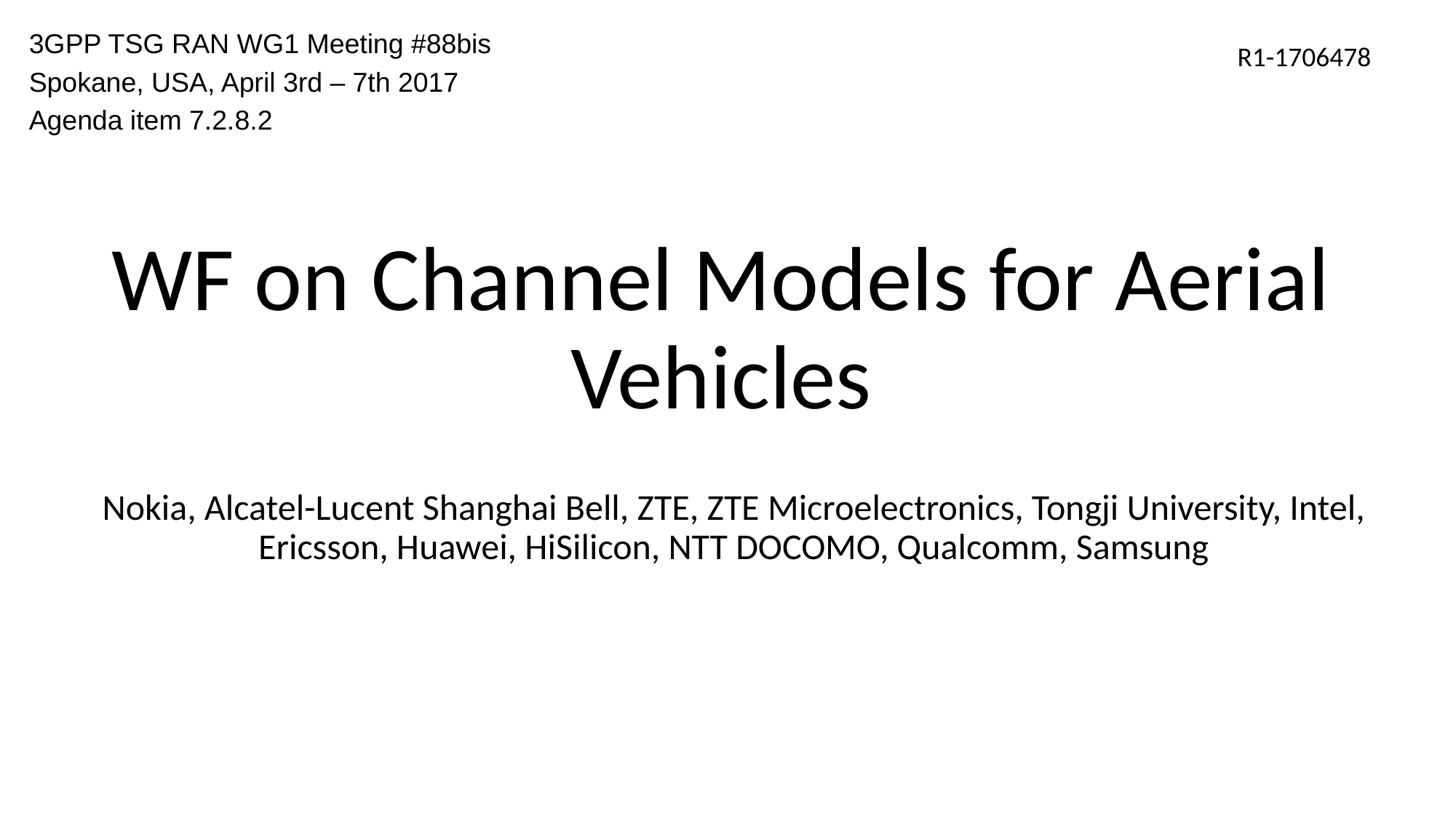

3GPP TSG RAN WG1 Meeting #88bis
Spokane, USA, April 3rd – 7th 2017
Agenda item 7.2.8.2
R1-1706478
# WF on Channel Models for Aerial Vehicles
Nokia, Alcatel-Lucent Shanghai Bell, ZTE, ZTE Microelectronics, Tongji University, Intel, Ericsson, Huawei, HiSilicon, NTT DOCOMO, Qualcomm, Samsung